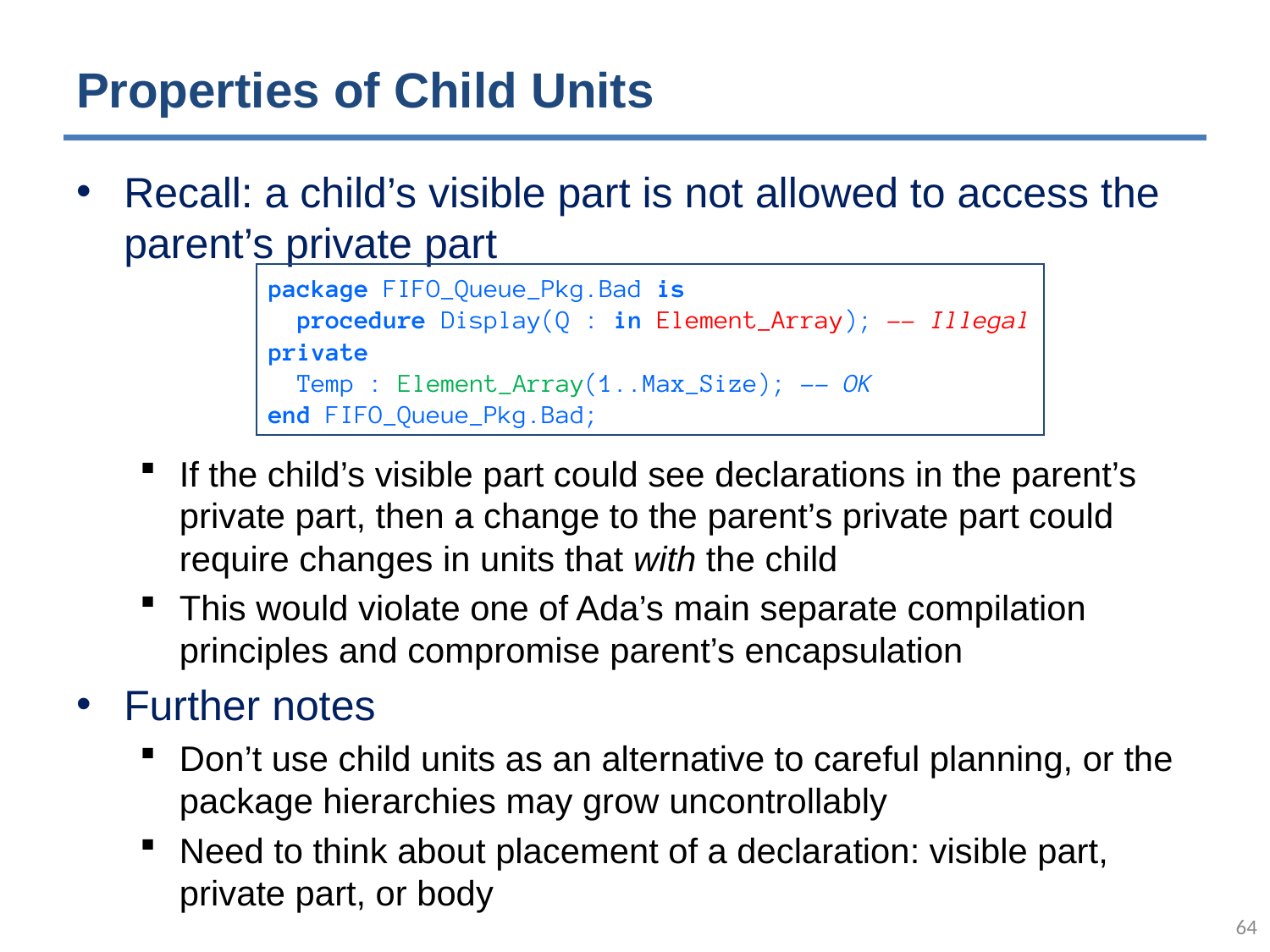

# Properties of Child Units
Recall: a child’s visible part is not allowed to access the parent’s private part

If the child’s visible part could see declarations in the parent’s private part, then a change to the parent’s private part could require changes in units that with the child
This would violate one of Ada’s main separate compilation principles and compromise parent’s encapsulation
Further notes
Don’t use child units as an alternative to careful planning, or the package hierarchies may grow uncontrollably
Need to think about placement of a declaration: visible part, private part, or body

package FIFO_Queue_Pkg.Bad is
  procedure Display(Q : in Element_Array); -- Illegal
private
  Temp : Element_Array(1..Max_Size); -- OK
end FIFO_Queue_Pkg.Bad;
64